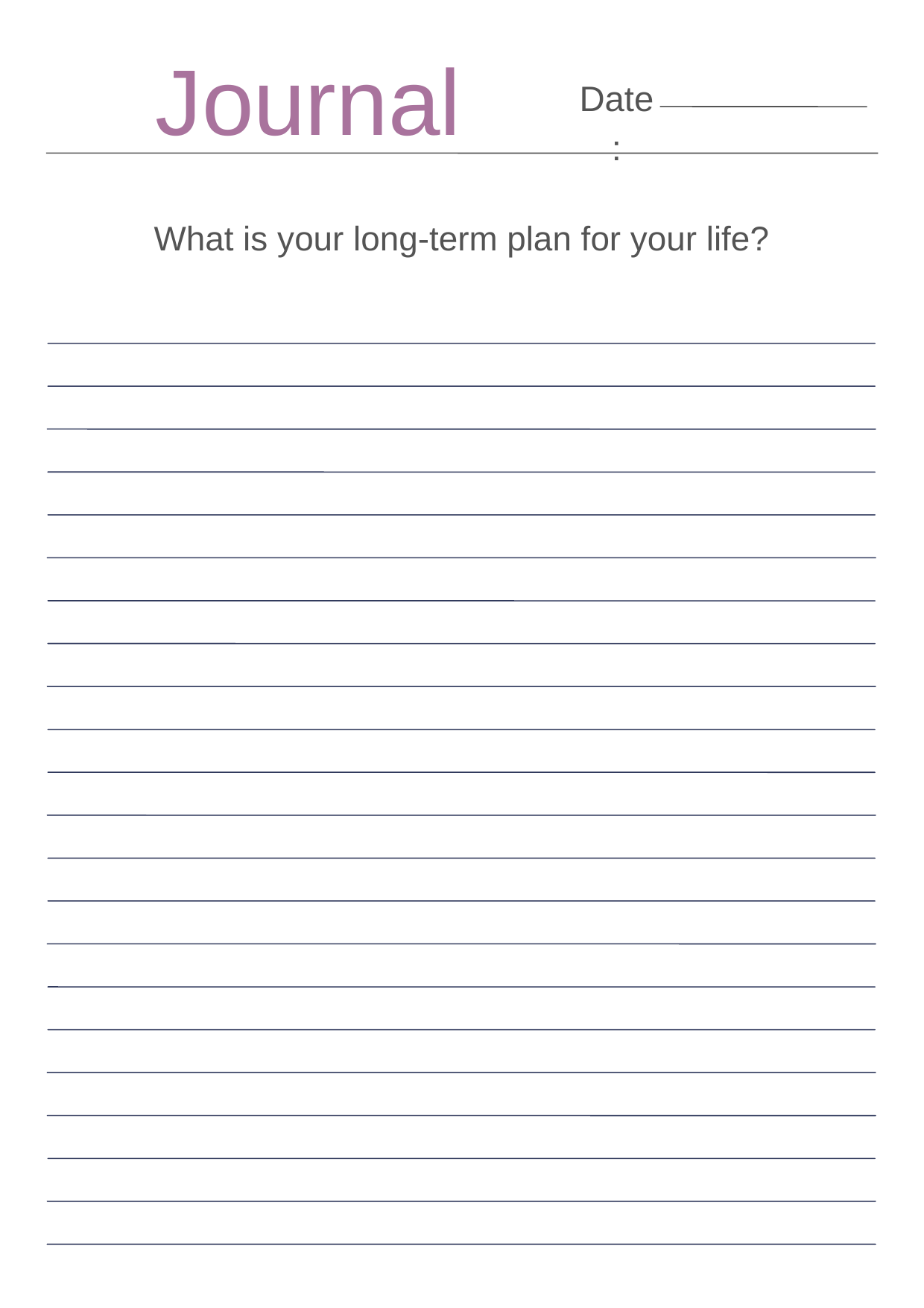

Journal
Date:

What is your long-term plan for your life?